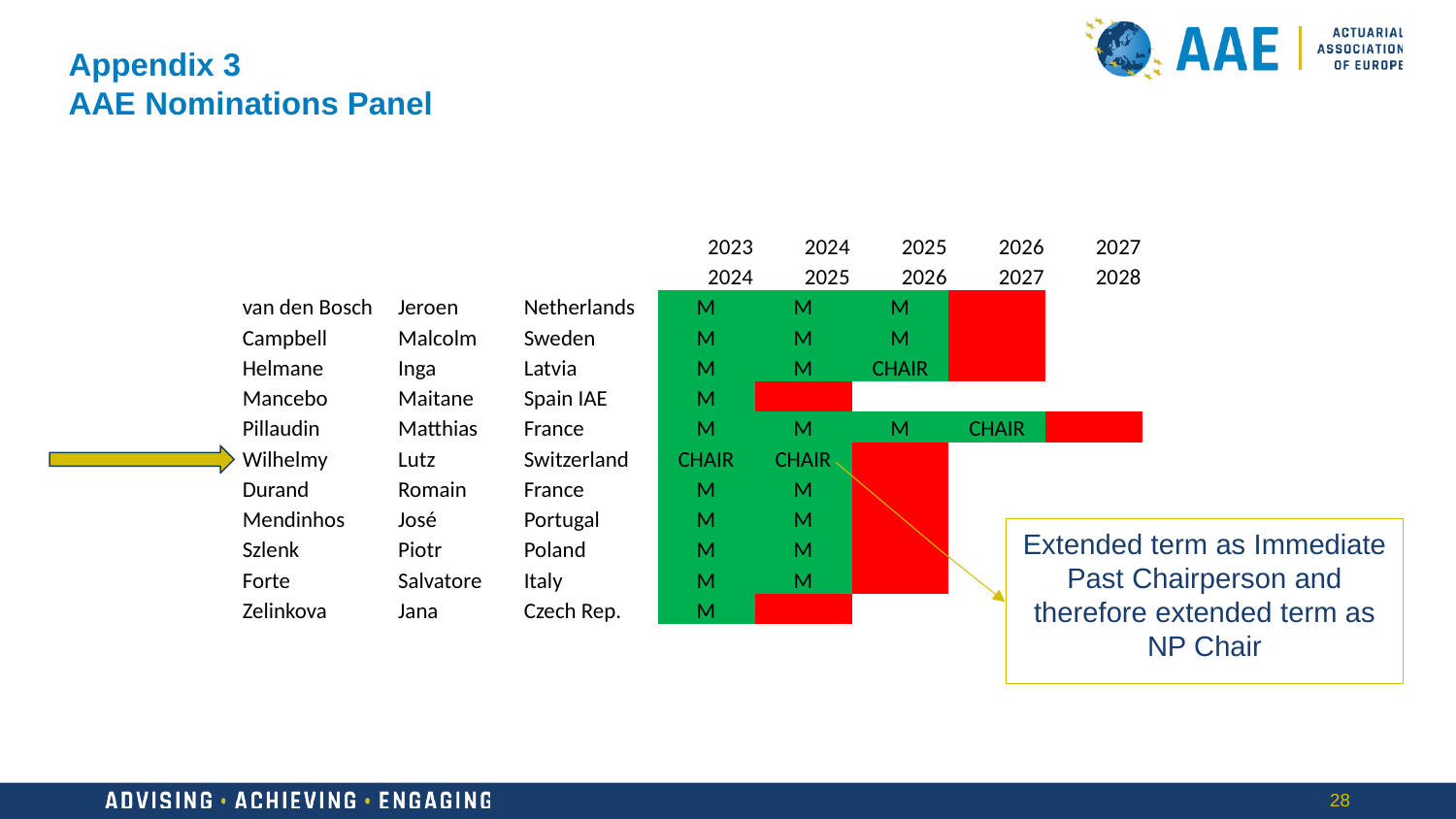

# Appendix 3 AAE Nominations Panel
|  |  |  | 2023 | 2024 | 2025 | 2026 | 2027 |
| --- | --- | --- | --- | --- | --- | --- | --- |
|  |  |  | 2024 | 2025 | 2026 | 2027 | 2028 |
| van den Bosch | Jeroen | Netherlands | M | M | M |  |  |
| Campbell | Malcolm | Sweden | M | M | M |  |  |
| Helmane | Inga | Latvia | M | M | CHAIR |  |  |
| Mancebo | Maitane | Spain IAE | M |  |  |  |  |
| Pillaudin | Matthias | France | M | M | M | CHAIR |  |
| Wilhelmy | Lutz | Switzerland | CHAIR | CHAIR |  |  |  |
| Durand | Romain | France | M | M |  |  |  |
| Mendinhos | José | Portugal | M | M |  |  |  |
| Szlenk | Piotr | Poland | M | M |  |  |  |
| Forte | Salvatore | Italy | M | M |  |  |  |
| Zelinkova | Jana | Czech Rep. | M |  |  |  |  |

Extended term as Immediate Past Chairperson and therefore extended term as NP Chair
28